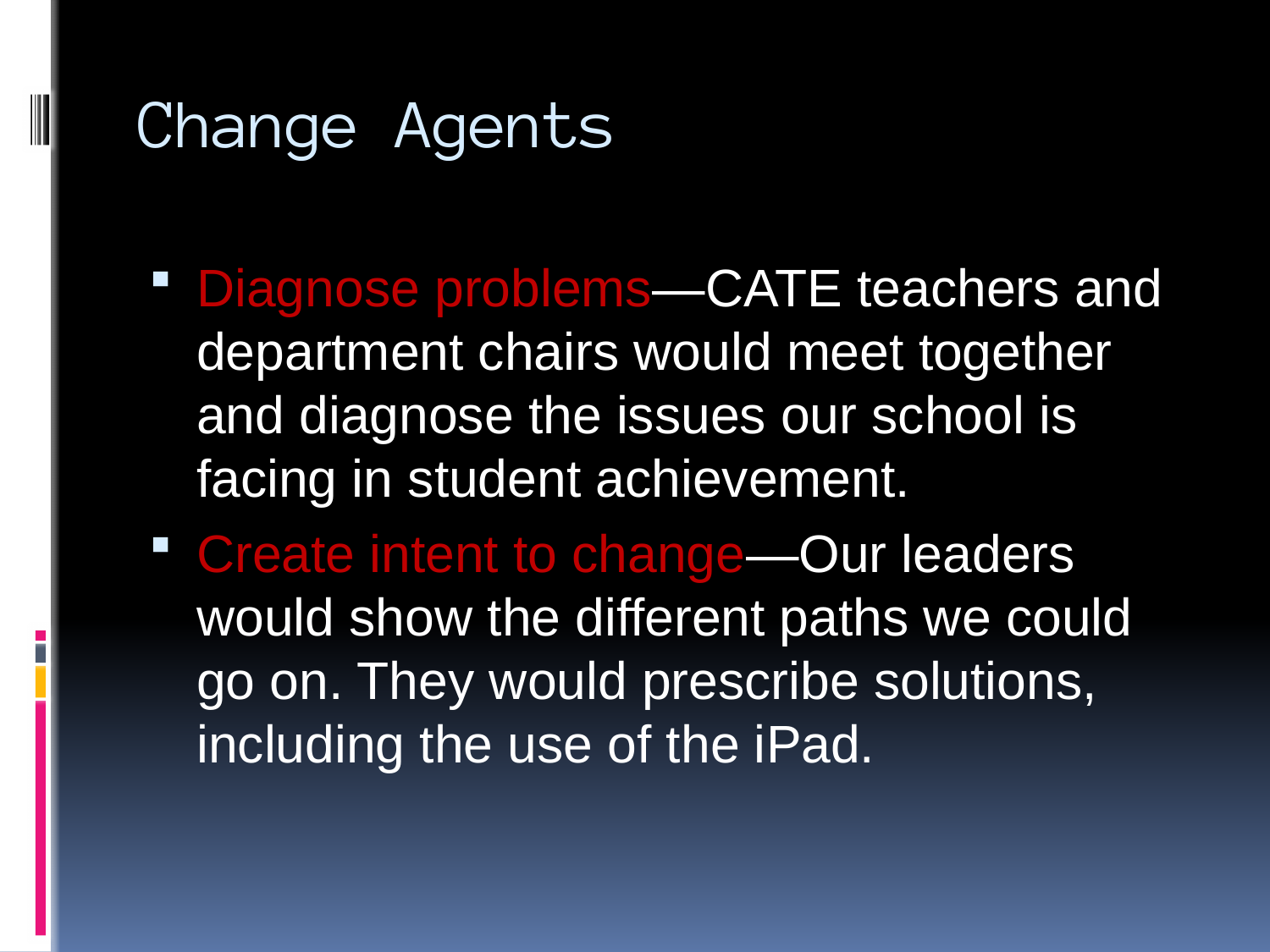

# Change Agents
Diagnose problems—CATE teachers and department chairs would meet together and diagnose the issues our school is facing in student achievement.
Create intent to change—Our leaders would show the different paths we could go on. They would prescribe solutions, including the use of the iPad.